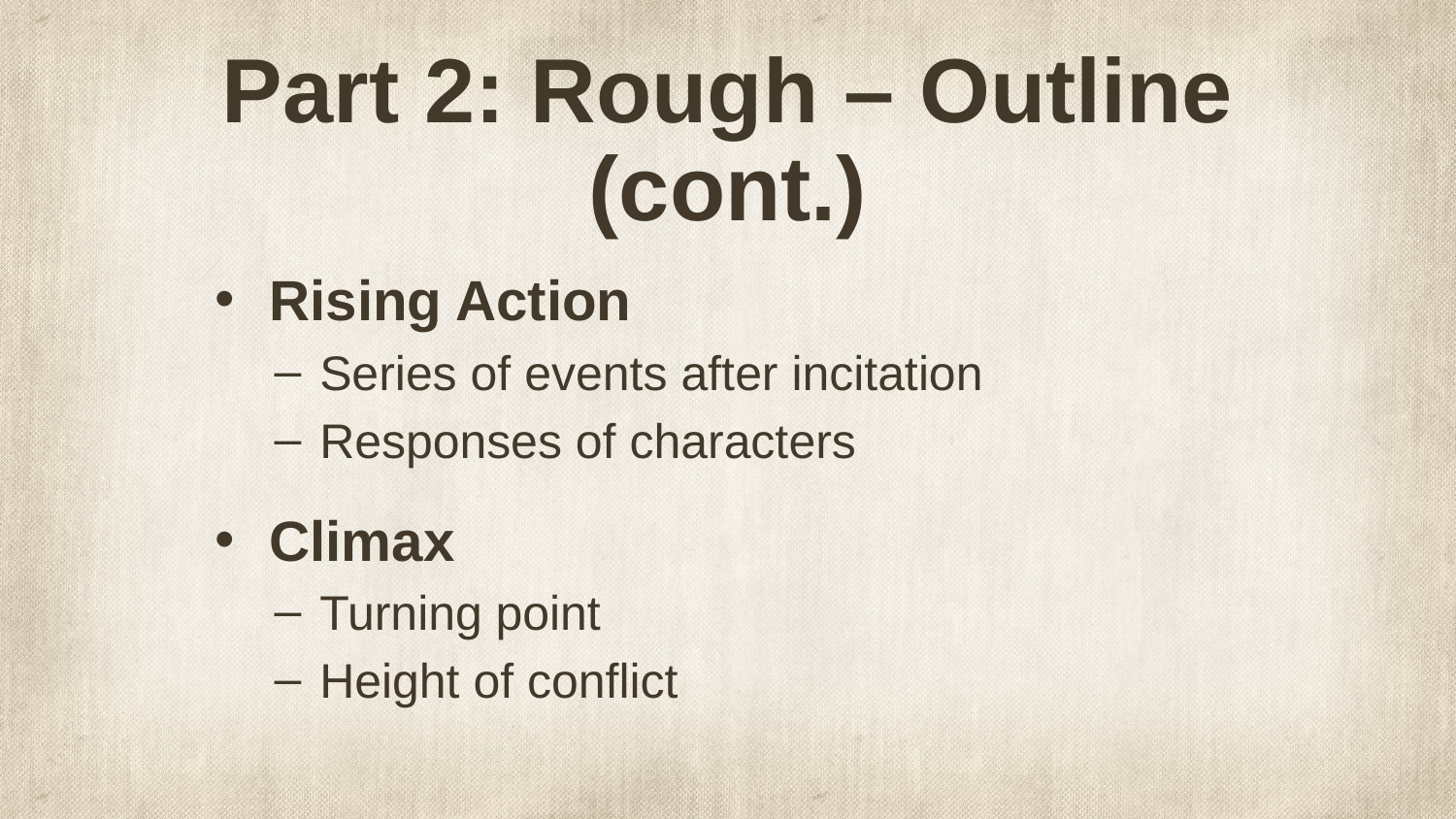

# Part 2: Rough – Outline (cont.)
Rising Action
Series of events after incitation
Responses of characters
Climax
Turning point
Height of conflict